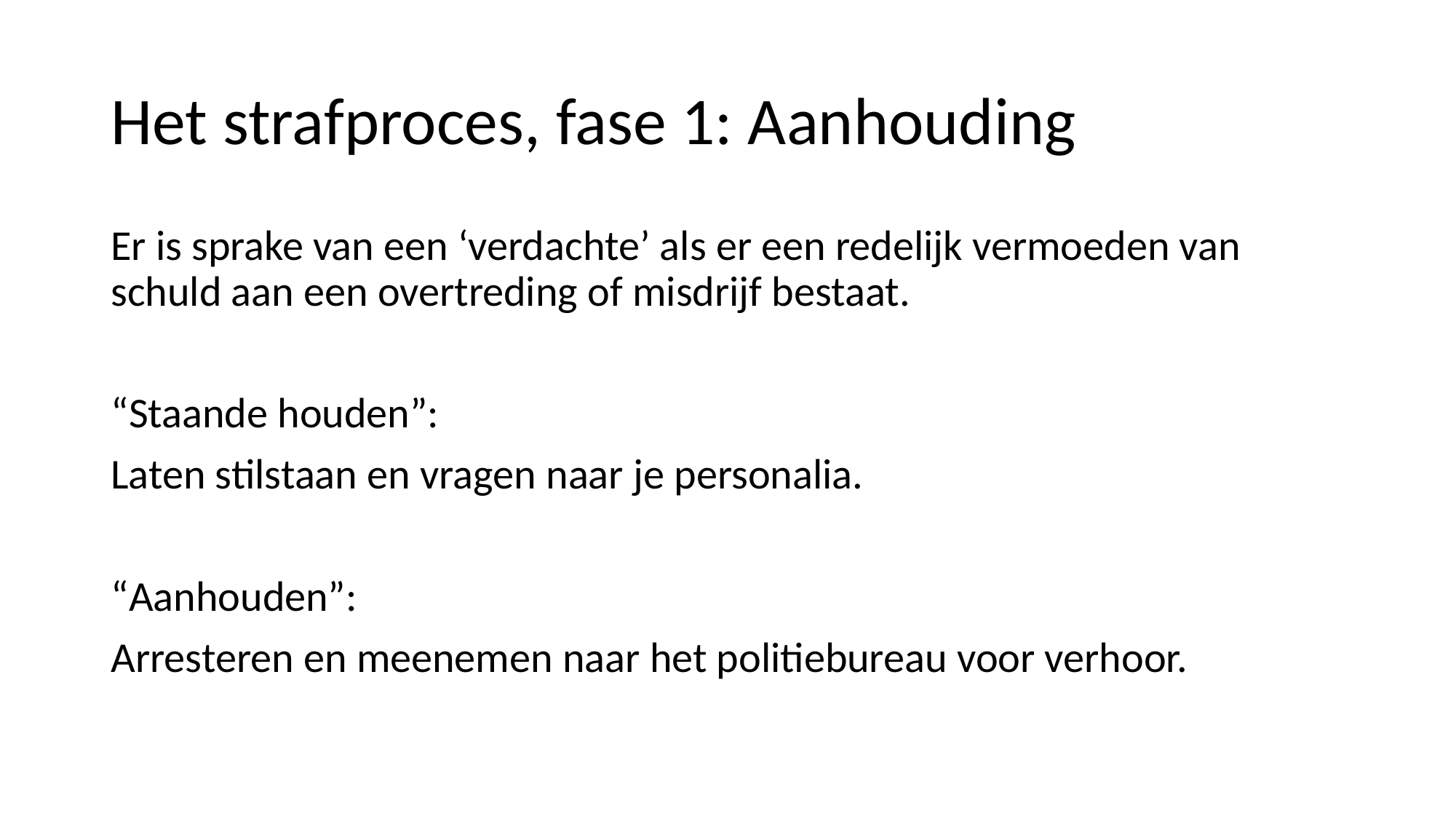

# Het strafproces, fase 1: Aanhouding
Er is sprake van een ‘verdachte’ als er een redelijk vermoeden van schuld aan een overtreding of misdrijf bestaat.

“Staande houden”:
Laten stilstaan en vragen naar je personalia.

“Aanhouden”:
Arresteren en meenemen naar het politiebureau voor verhoor.